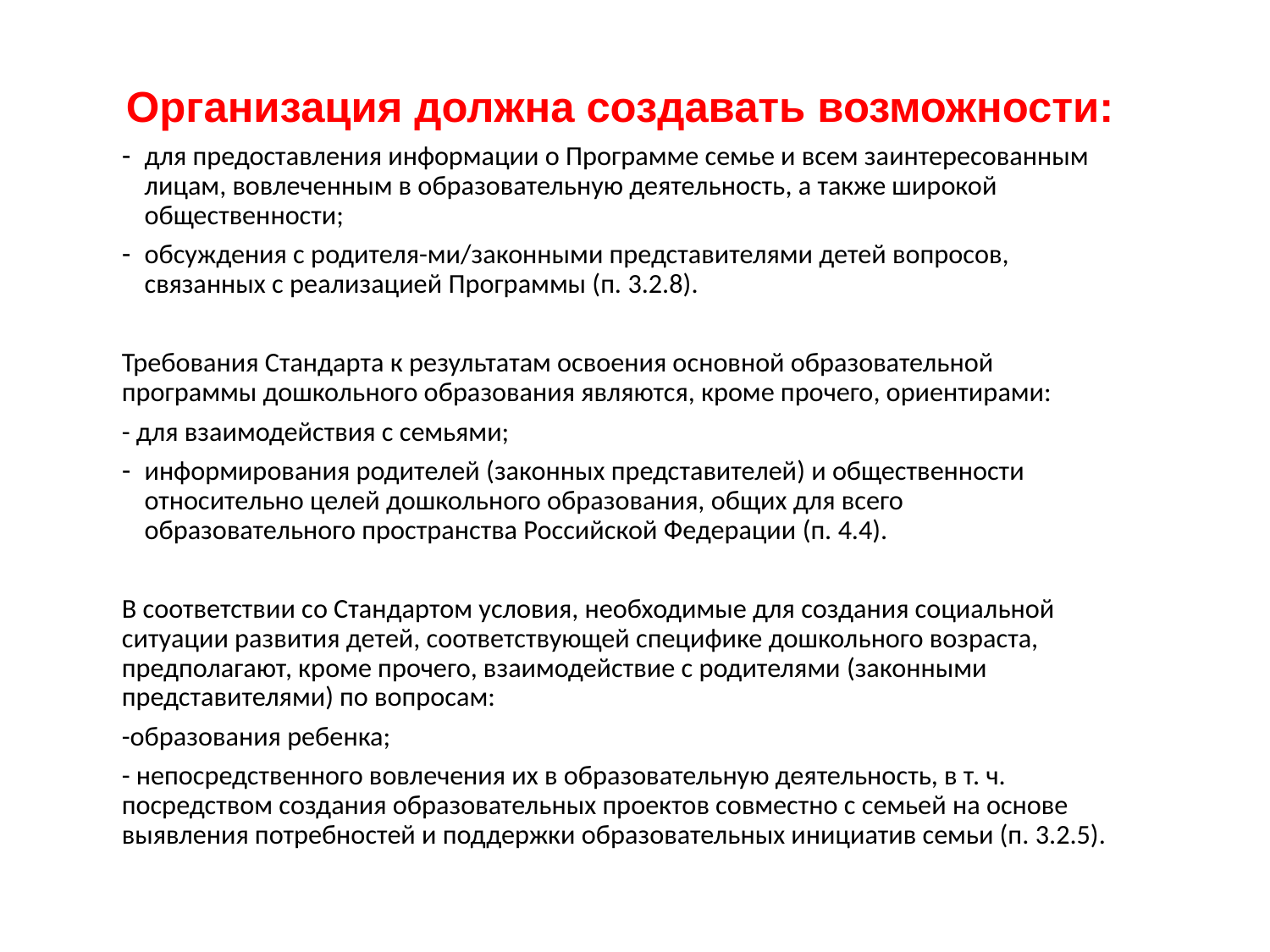

Организация должна создавать возможности:
для предоставления информации о Программе семье и всем заинтересованным лицам, вовлеченным в образовательную деятельность, а также широкой общественности;
обсуждения с родителя-ми/законными представителями детей вопросов, связанных с реализацией Программы (п. 3.2.8).

Требования Стандарта к результатам освоения основной образовательной программы дошкольного образования являются, кроме прочего, ориентирами:
- для взаимодействия с семьями;
информирования родителей (законных представителей) и общественности относительно целей дошкольного образования, общих для всего образовательного пространства Российской Федерации (п. 4.4).

В соответствии со Стандартом условия, необходимые для создания социальной ситуации развития детей, соответствующей специфике дошкольного возраста, предполагают, кроме прочего, взаимодействие с родителями (законными представителями) по вопросам:
-образования ребенка;
- непосредственного вовлечения их в образовательную деятельность, в т. ч. посредством создания образовательных проектов совместно с семьей на основе выявления потребностей и поддержки образовательных инициатив семьи (п. 3.2.5).